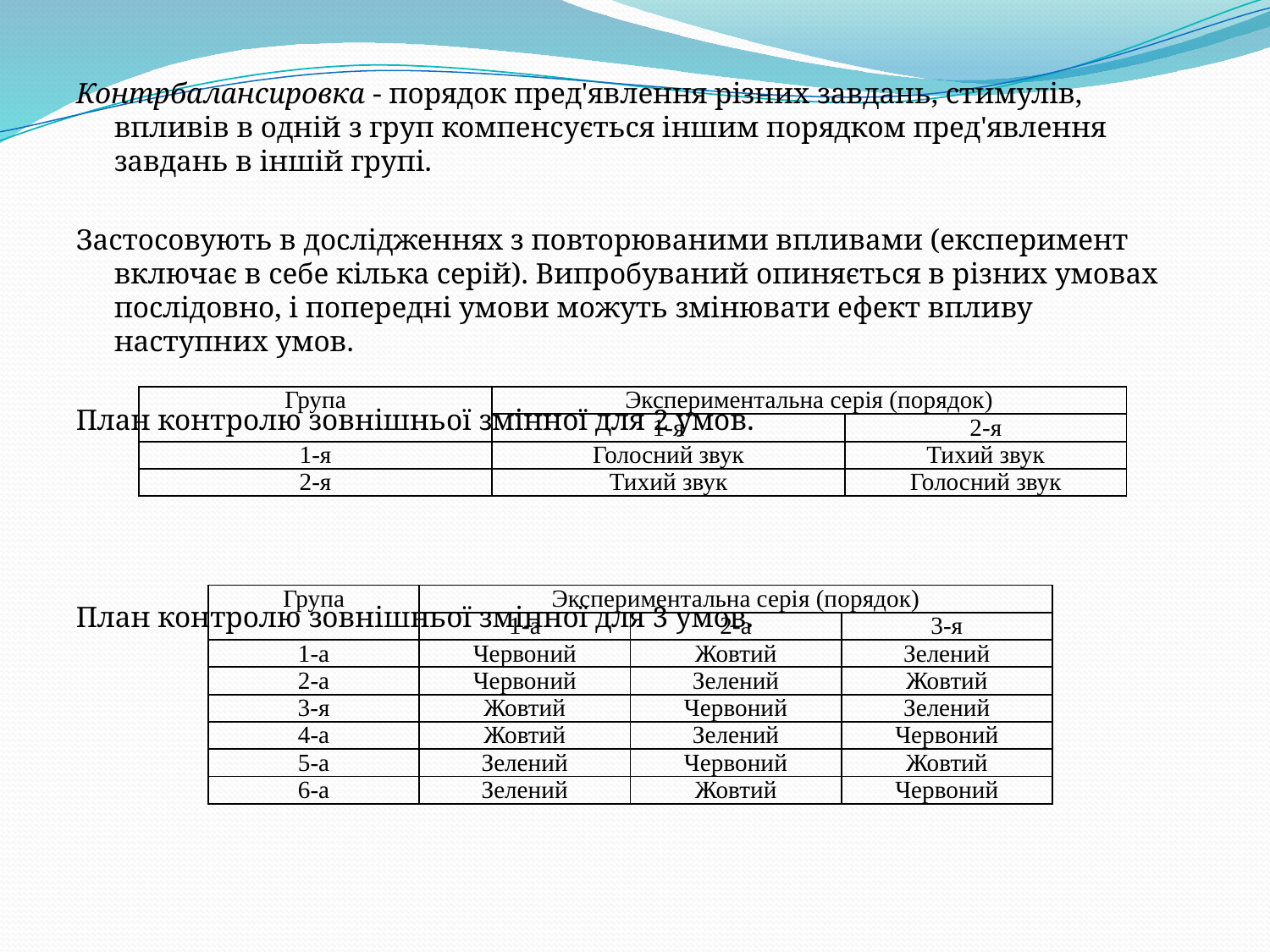

Контрбалансировка - порядок пред'явлення різних завдань, стимулів, впливів в одній з груп компенсується іншим порядком пред'явлення завдань в іншій групі.

Застосовують в дослідженнях з повторюваними впливами (експеримент включає в себе кілька серій). Випробуваний опиняється в різних умовах послідовно, і попередні умови можуть змінювати ефект впливу наступних умов.

План контролю зовнішньої змінної для 2 умов.

План контролю зовнішньої змінної для 3 умов.

| Група | Экспериментальна серія (порядок) |  |
| --- | --- | --- |
|  | 1-я | 2-я |
| 1-я | Голосний звук | Тихий звук |
| 2-я | Тихий звук | Голосний звук |
| Група | Экспериментальна серія (порядок) |  |  |
| --- | --- | --- | --- |
|  | 1-а | 2-а | 3-я |
| 1-а | Червоний | Жовтий | Зелений |
| 2-а | Червоний | Зелений | Жовтий |
| 3-я | Жовтий | Червоний | Зелений |
| 4-а | Жовтий | Зелений | Червоний |
| 5-а | Зелений | Червоний | Жовтий |
| 6-а | Зелений | Жовтий | Червоний |